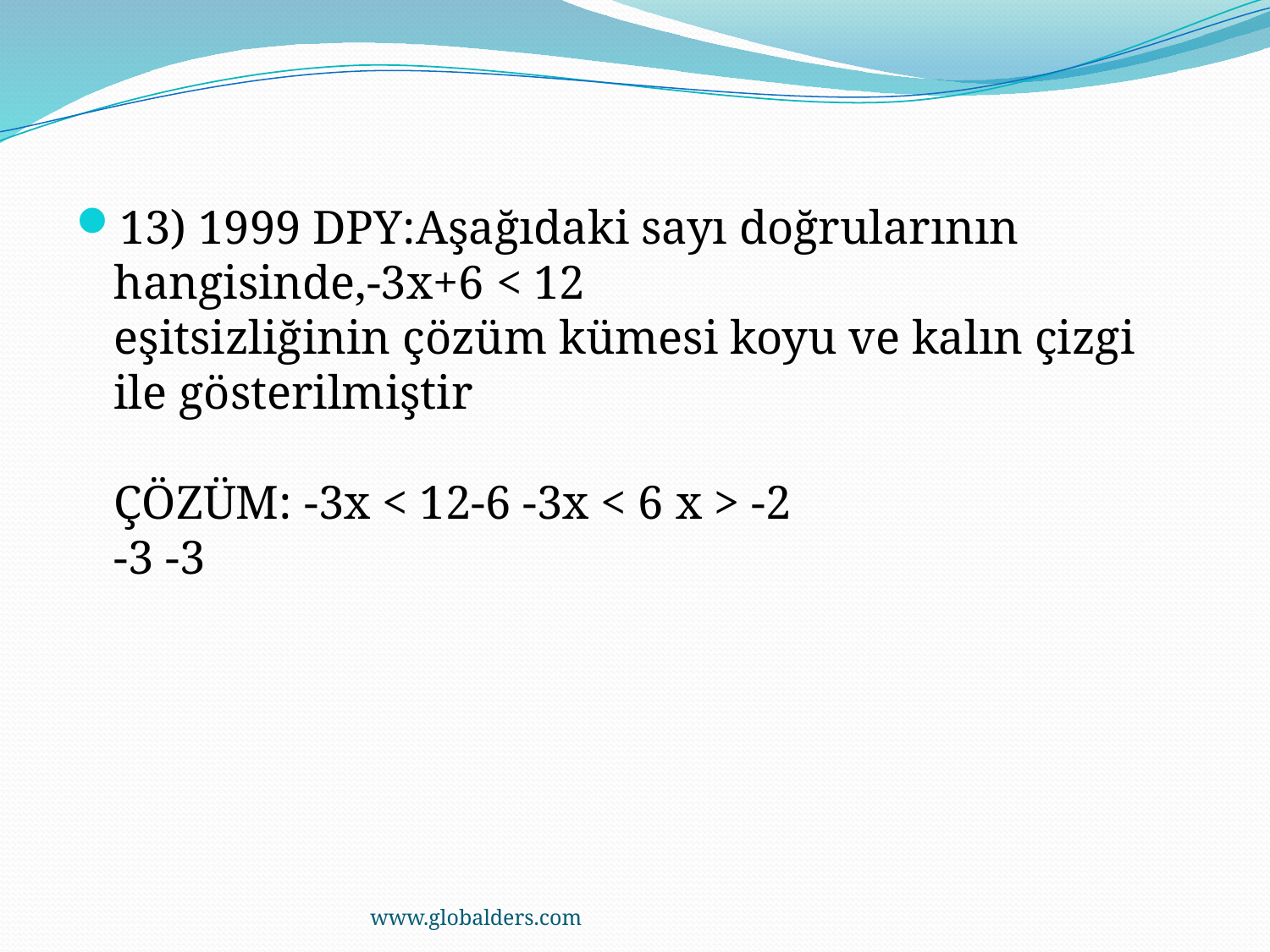

13) 1999 DPY:Aşağıdaki sayı doğrularının hangisinde,-3x+6 < 12 
eşitsizliğinin çözüm kümesi koyu ve kalın çizgi ile gösterilmiştir
ÇÖZÜM: -3x < 12-6 -3x < 6 x > -2
-3 -3
www.globalders.com